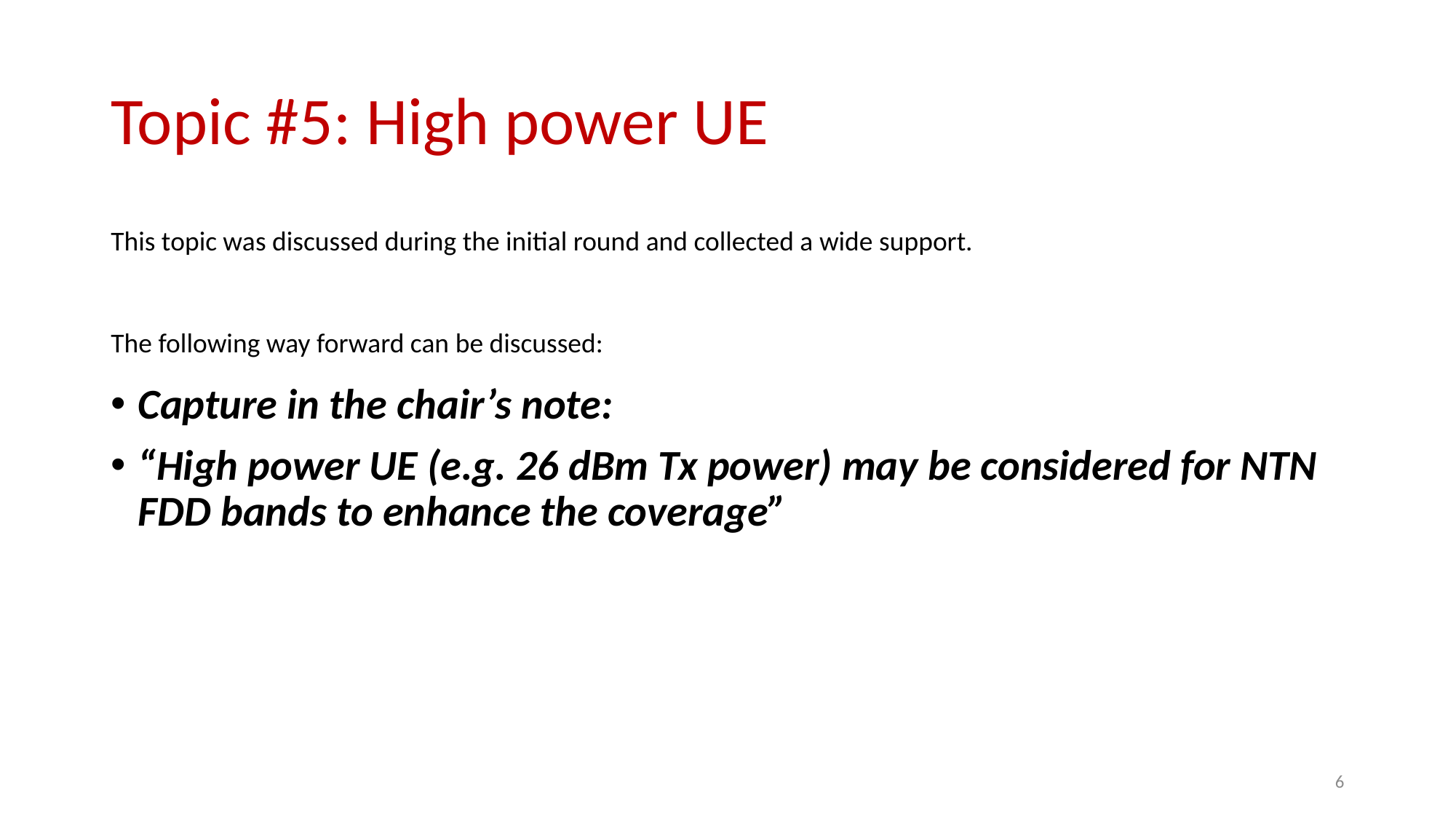

# Topic #5: High power UE
This topic was discussed during the initial round and collected a wide support.

The following way forward can be discussed:
Capture in the chair’s note:
“High power UE (e.g. 26 dBm Tx power) may be considered for NTN FDD bands to enhance the coverage”
6